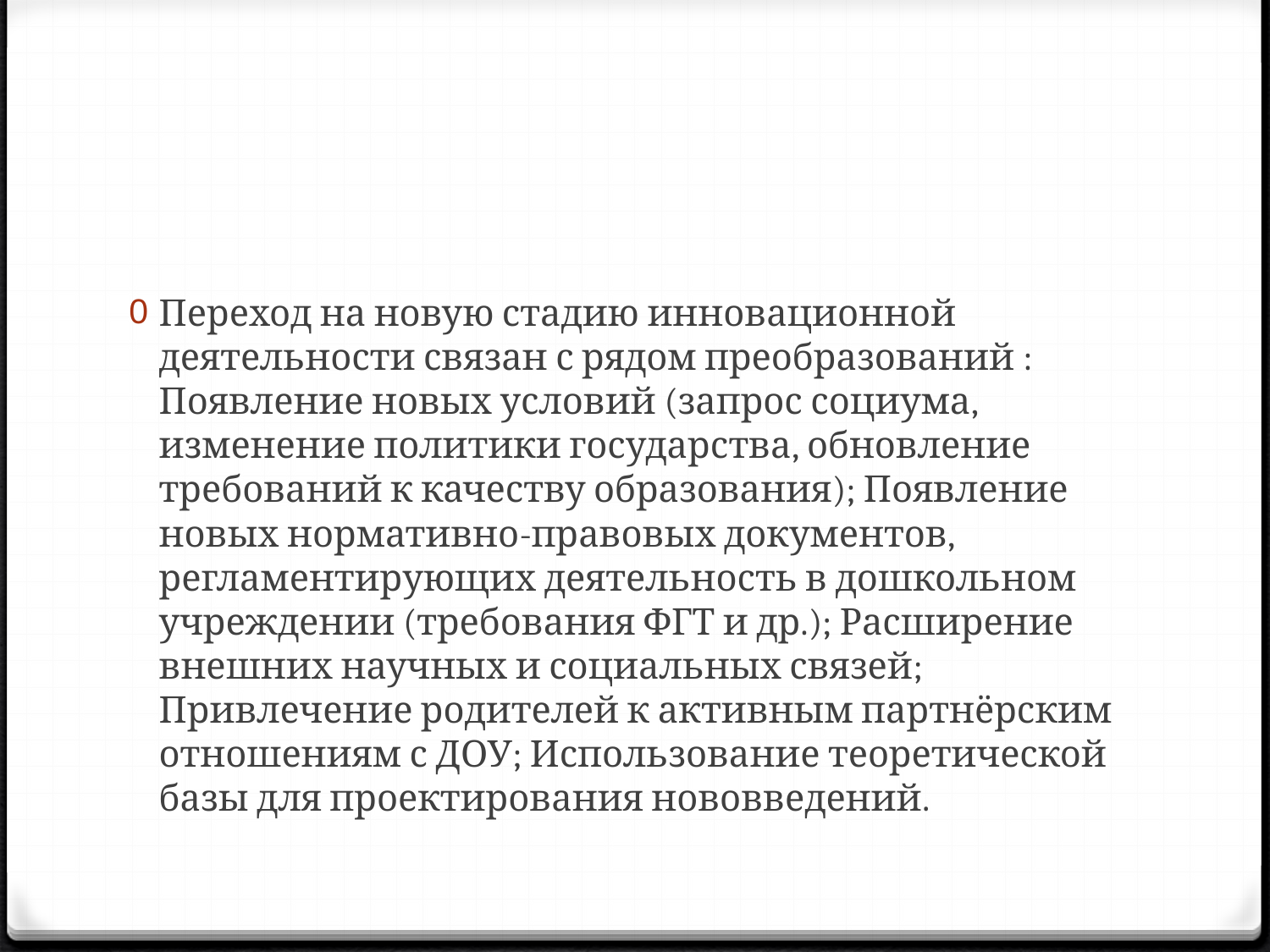

#
Переход на новую стадию инновационной деятельности связан с рядом преобразований : Появление новых условий (запрос социума, изменение политики государства, обновление требований к качеству образования); Появление новых нормативно-правовых документов, регламентирующих деятельность в дошкольном учреждении (требования ФГТ и др.); Расширение внешних научных и социальных связей; Привлечение родителей к активным партнёрским отношениям с ДОУ; Использование теоретической базы для проектирования нововведений.